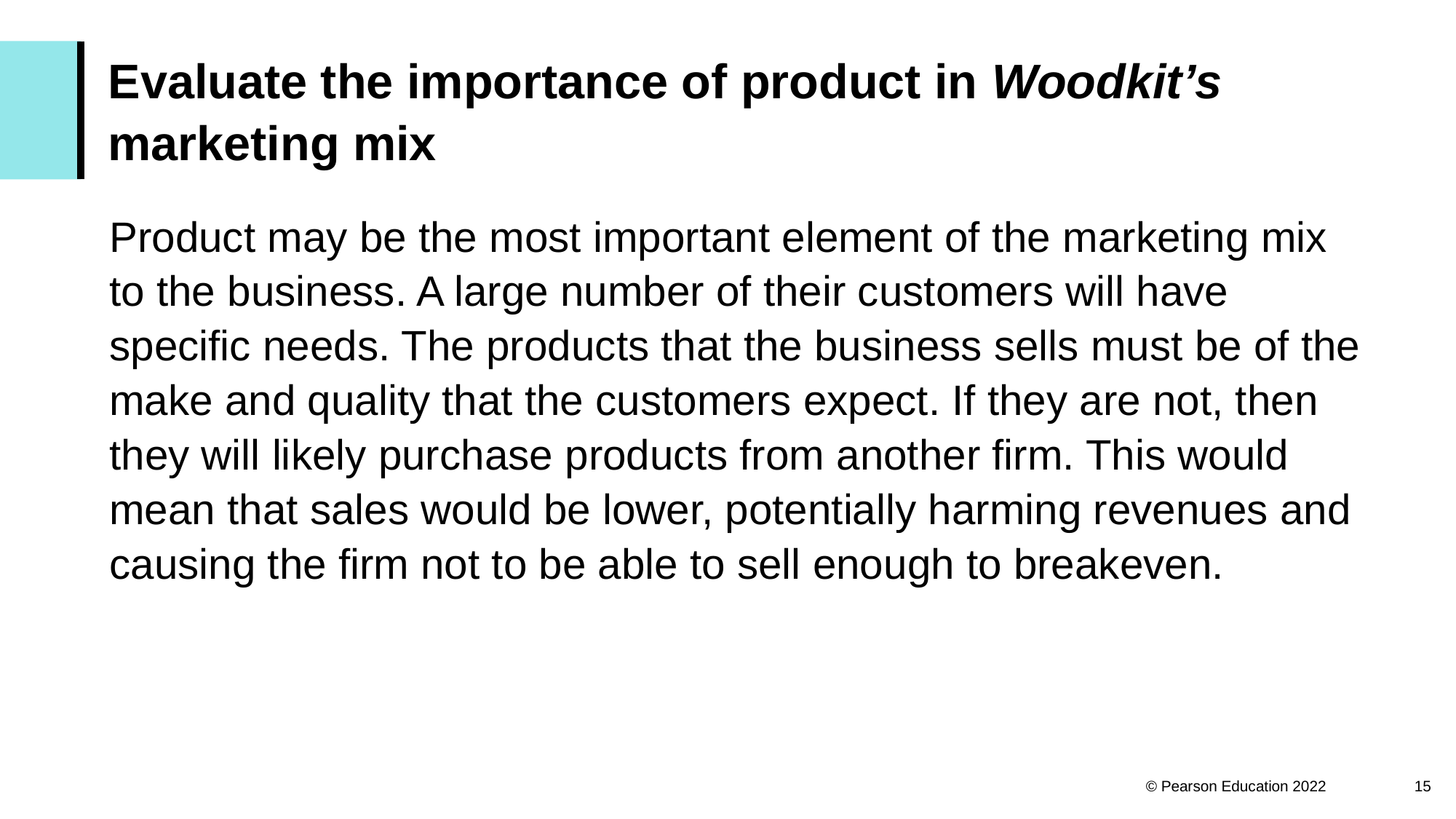

# Evaluate the importance of product in Woodkit’s marketing mix
Product may be the most important element of the marketing mix to the business. A large number of their customers will have specific needs. The products that the business sells must be of the make and quality that the customers expect. If they are not, then they will likely purchase products from another firm. This would mean that sales would be lower, potentially harming revenues and causing the firm not to be able to sell enough to breakeven.